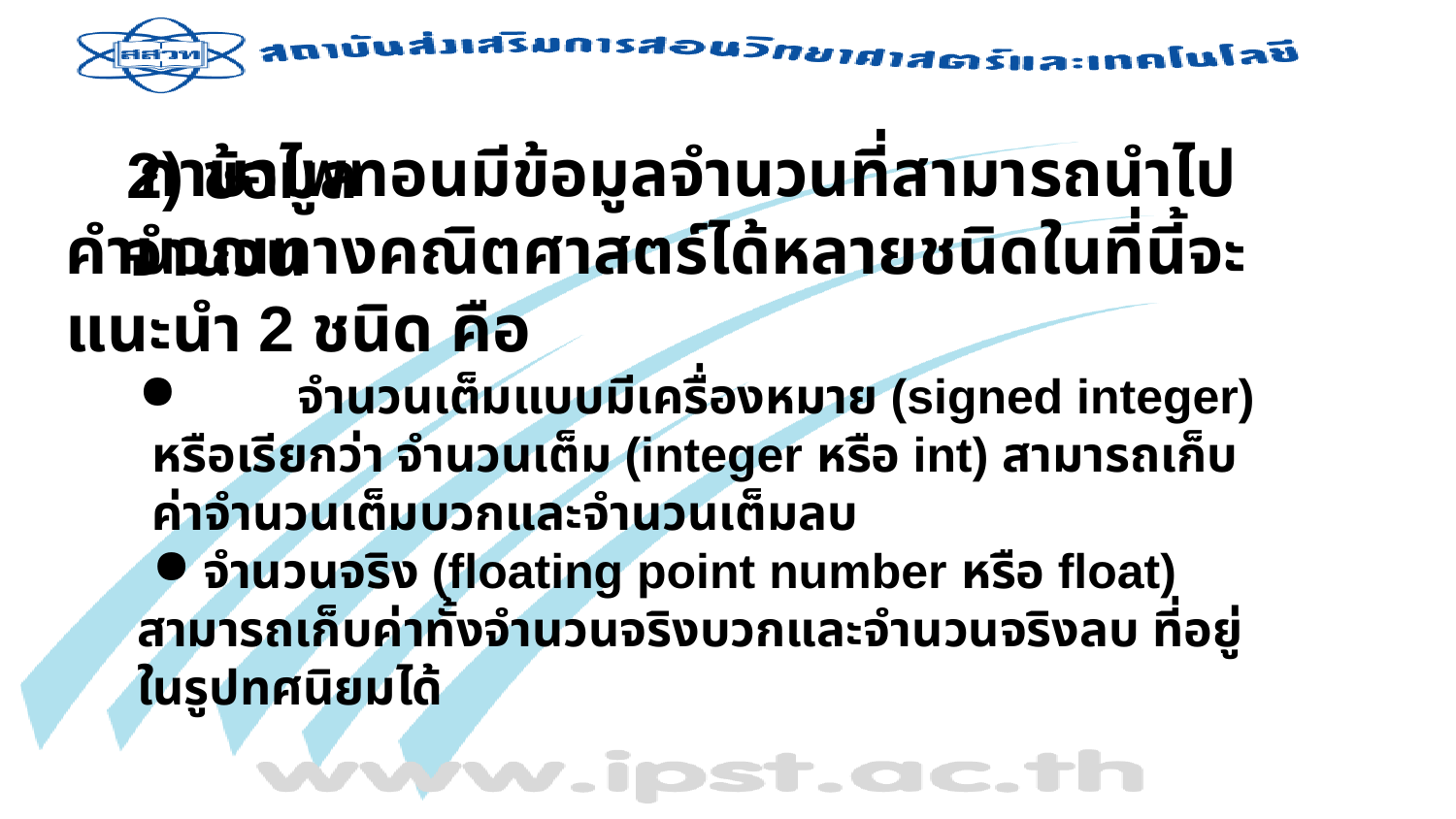

2) ข้อมูลจำนวน
ภาษาไพทอนมีข้อมูลจำนวนที่สามารถนำไปคำนวณทางคณิตศาสตร์ได้หลายชนิดในที่นี้จะแนะนำ 2 ชนิด คือ
	จำนวนเต็มแบบมีเครื่องหมาย (signed integer) หรือเรียกว่า จำนวนเต็ม (integer หรือ int) สามารถเก็บค่าจำนวนเต็มบวกและจำนวนเต็มลบ
 จำนวนจริง (floating point number หรือ float) สามารถเก็บค่าทั้งจำนวนจริงบวกและจำนวนจริงลบ ที่อยู่ในรูปทศนิยมได้